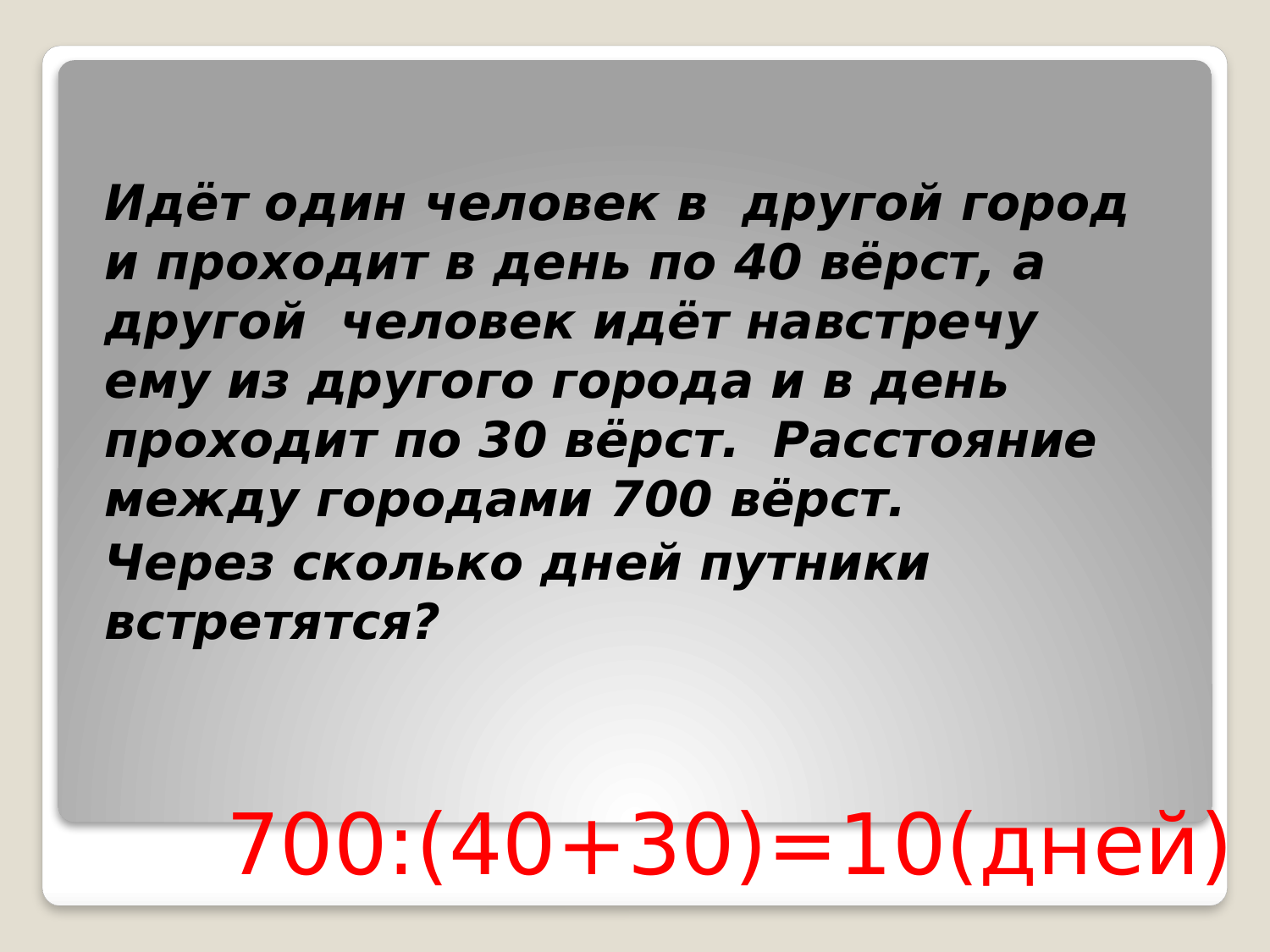

Идёт один человек в  другой город и проходит в день по 40 вёрст, а другой  человек идёт навстречу ему из другого города и в день проходит по 30 вёрст.  Расстояние между городами 700 вёрст.
Через сколько дней путники встретятся?
#
700:(40+30)=10(дней)